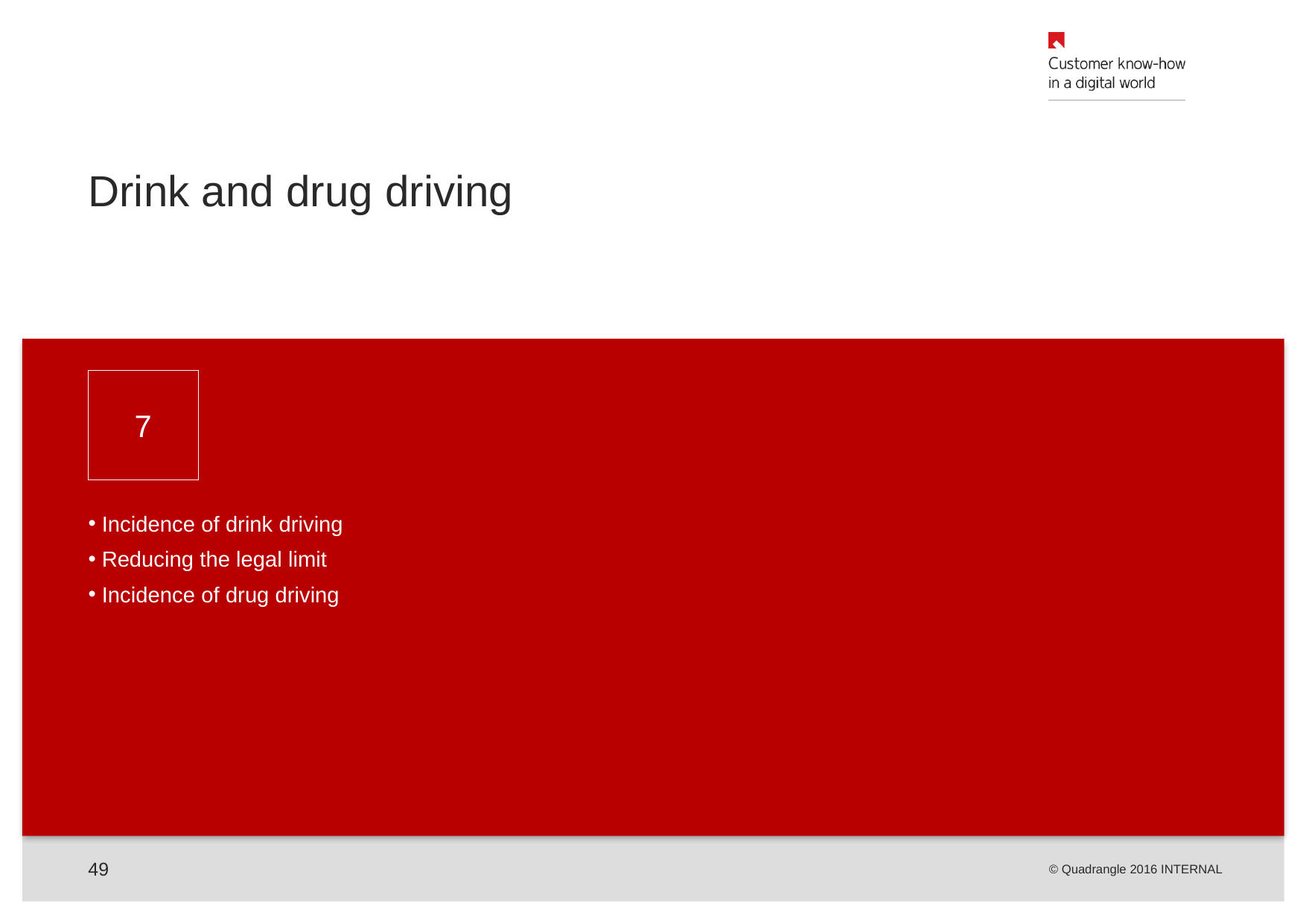

# Drink and drug driving
7
 Incidence of drink driving
 Reducing the legal limit
 Incidence of drug driving